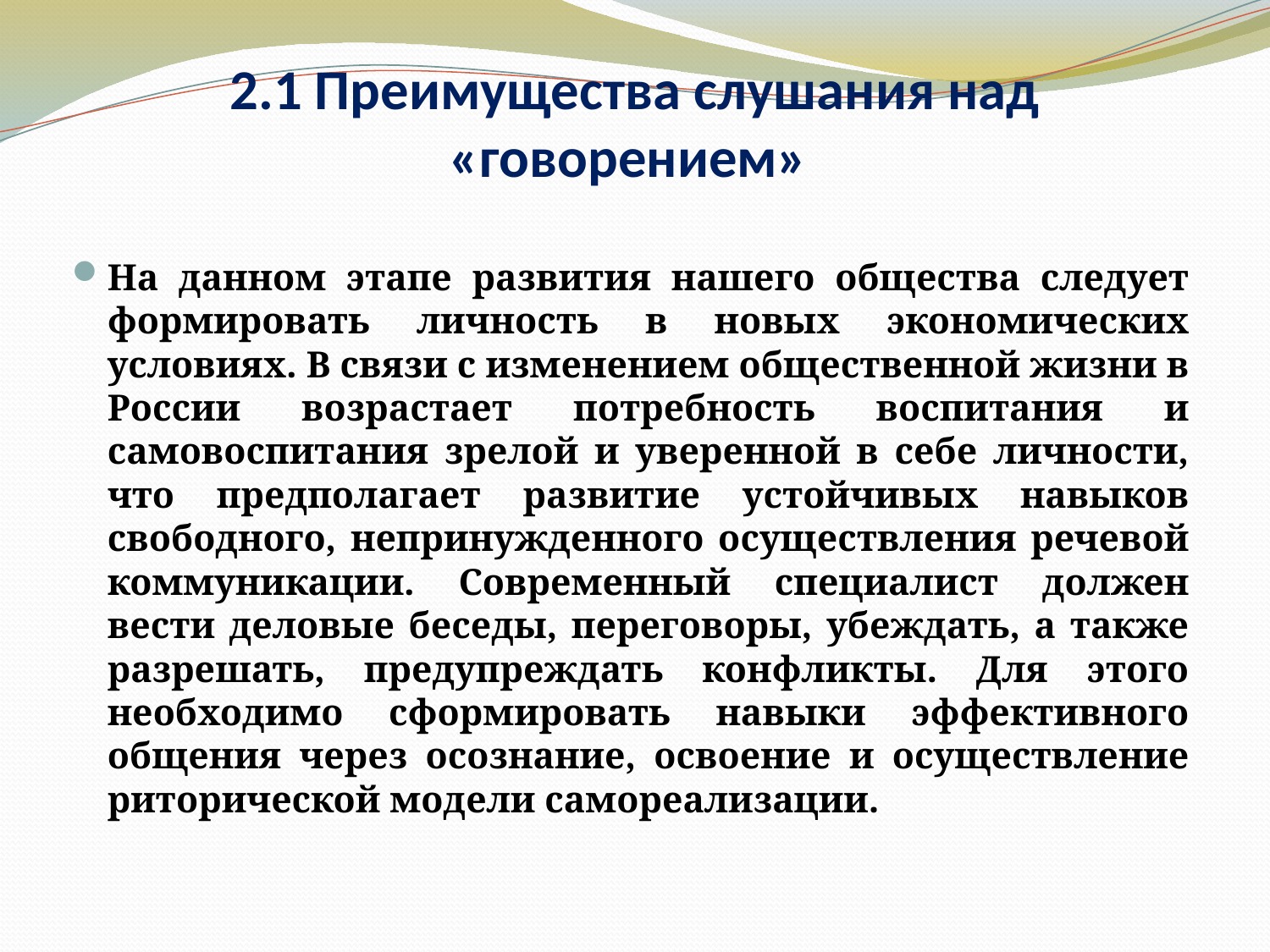

# 2.1 Преимущества слушания над «говорением»
На данном этапе развития нашего общества следует формировать личность в новых экономических условиях. В связи с изменением общественной жизни в России возрастает потребность воспитания и самовоспитания зрелой и уверенной в себе личности, что предполагает развитие устойчивых навыков свободного, непринужденного осуществления речевой коммуникации. Современный специалист должен вести деловые беседы, переговоры, убеждать, а также разрешать, предупреждать конфликты. Для этого необходимо сформировать навыки эффективного общения через осознание, освоение и осуществление риторической модели самореализации.